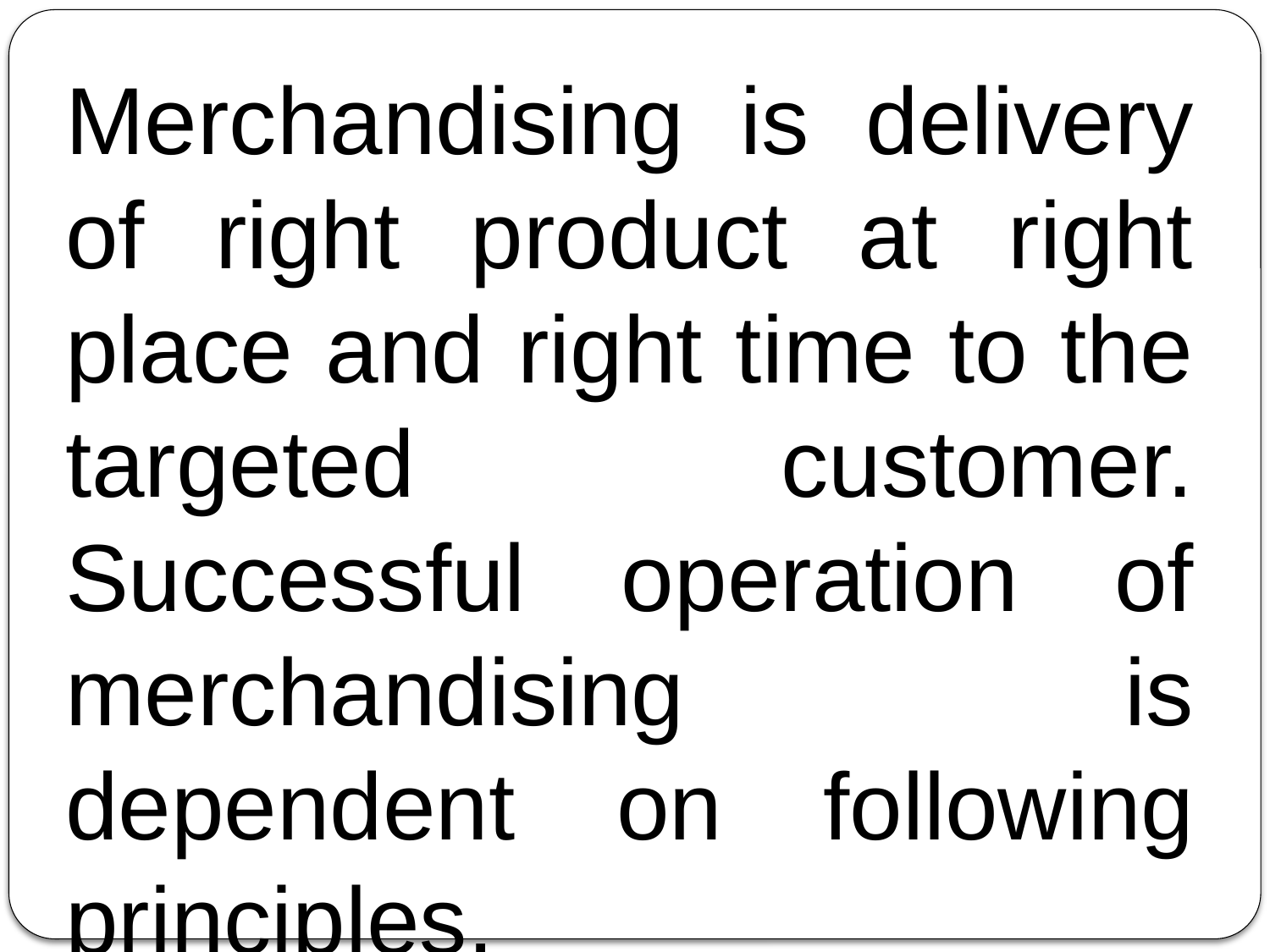

Merchandising is delivery of right product at right place and right time to the targeted customer. Successful operation of merchandising is dependent on following principles.